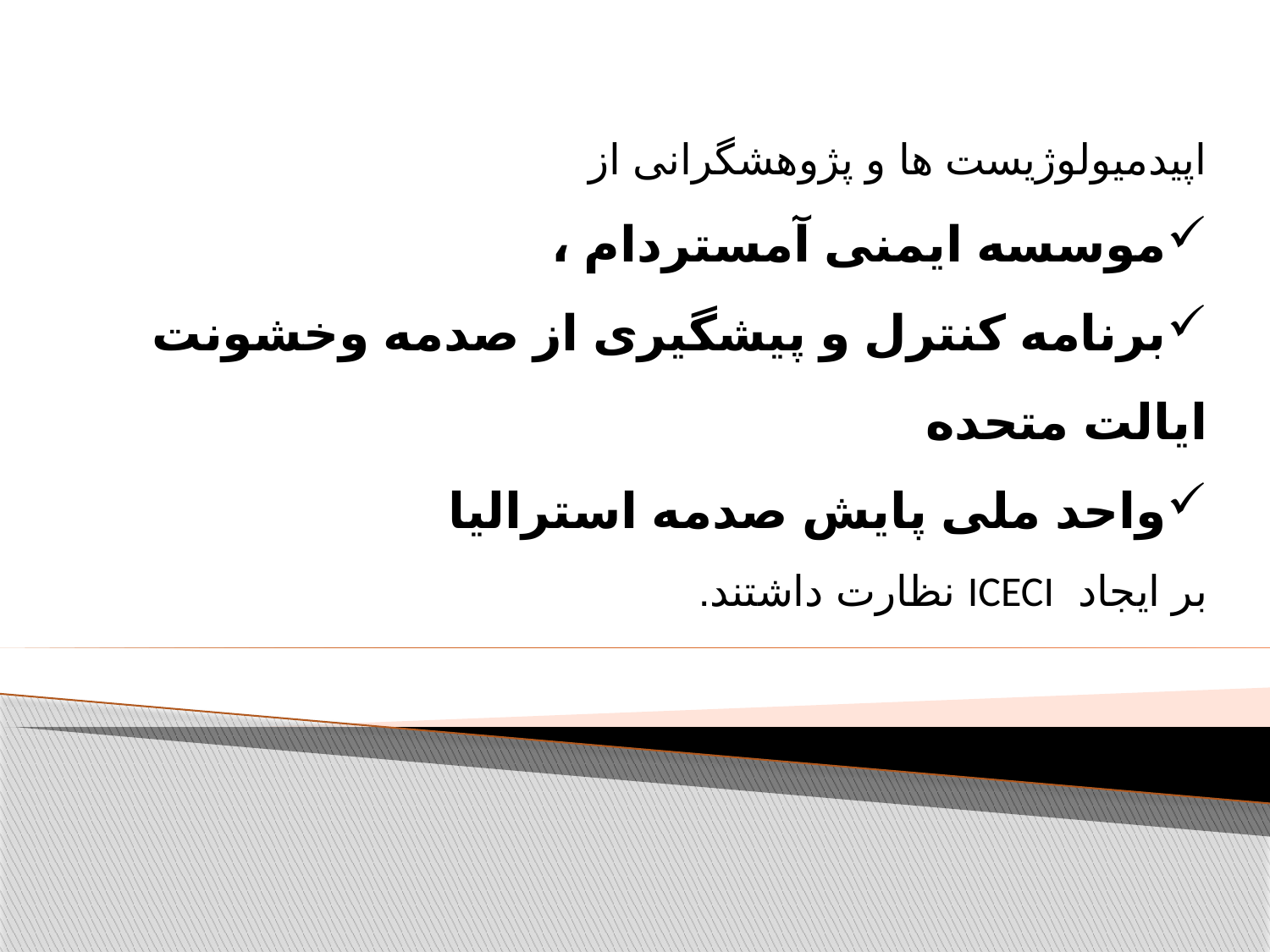

اپیدمیولوژیست ها و پژوهشگرانی از
موسسه ایمنی آمستردام ،
برنامه کنترل و پیشگیری از صدمه وخشونت ایالت متحده
واحد ملی پایش صدمه استرالیا
بر ایجاد  ICECI نظارت داشتند.